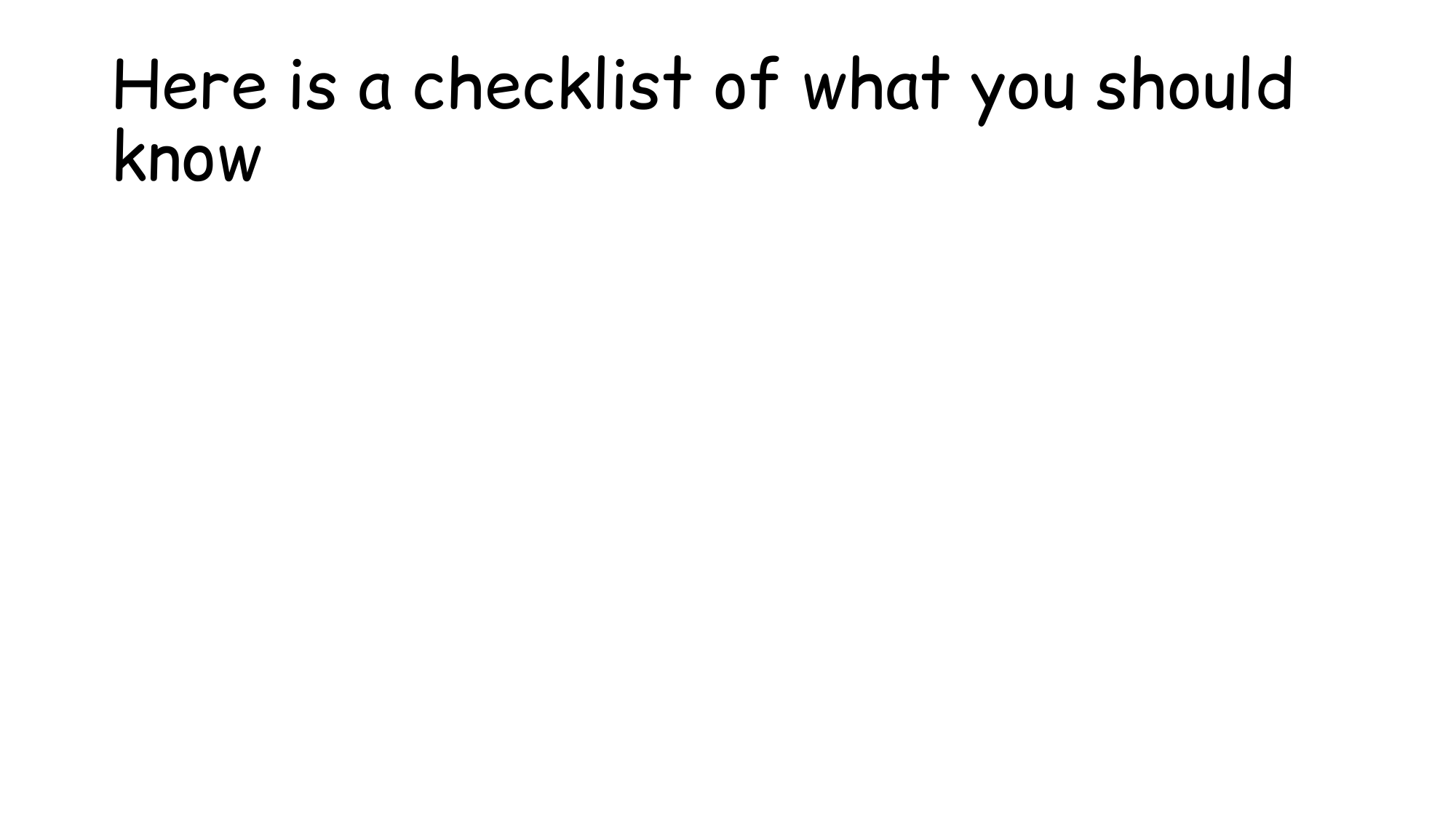

# Here is a checklist of what you should know